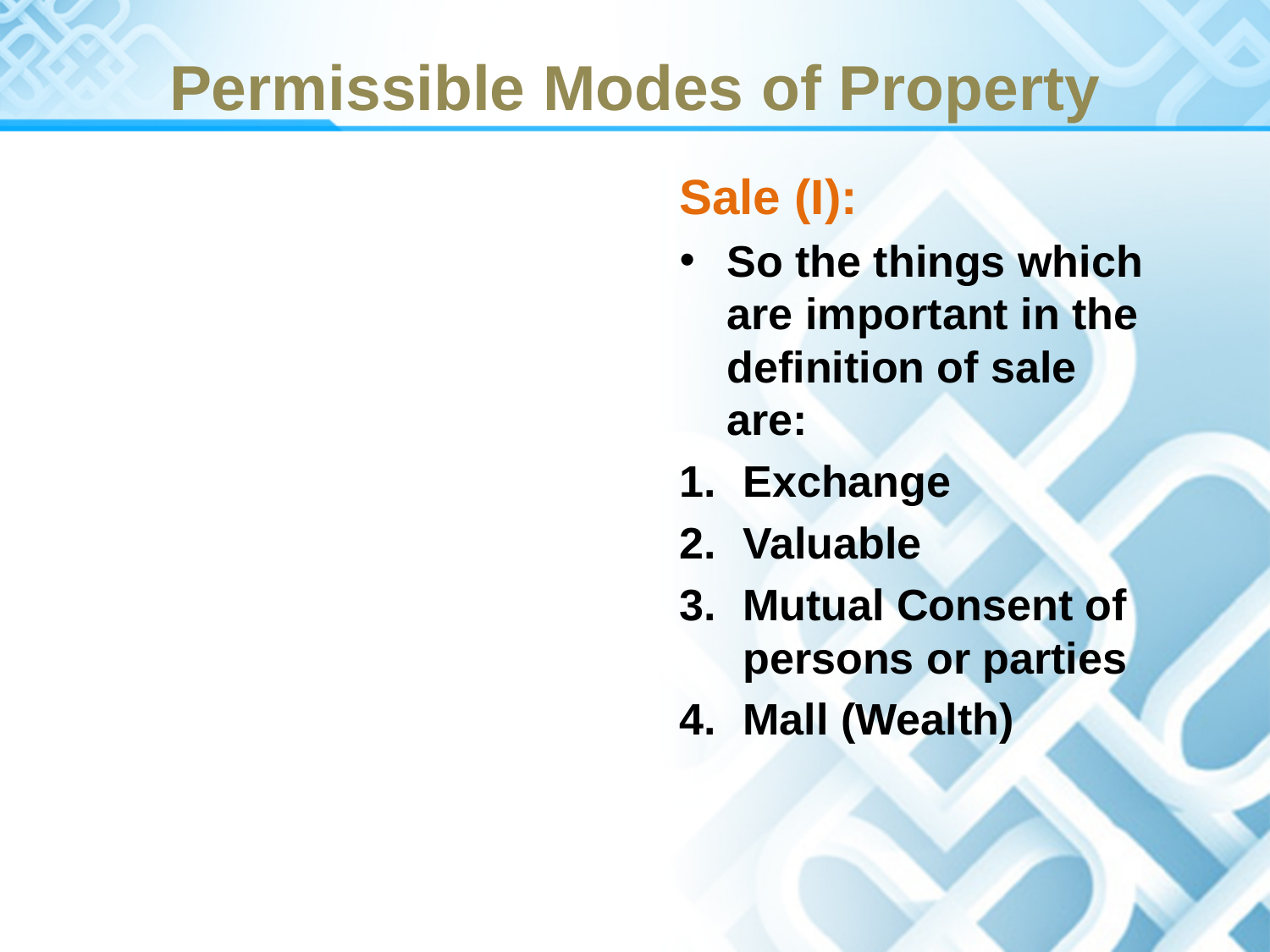

Permissible Modes of Property
Sale (I):
So the things which are important in the definition of sale are:
Exchange
Valuable
Mutual Consent of persons or parties
Mall (Wealth)